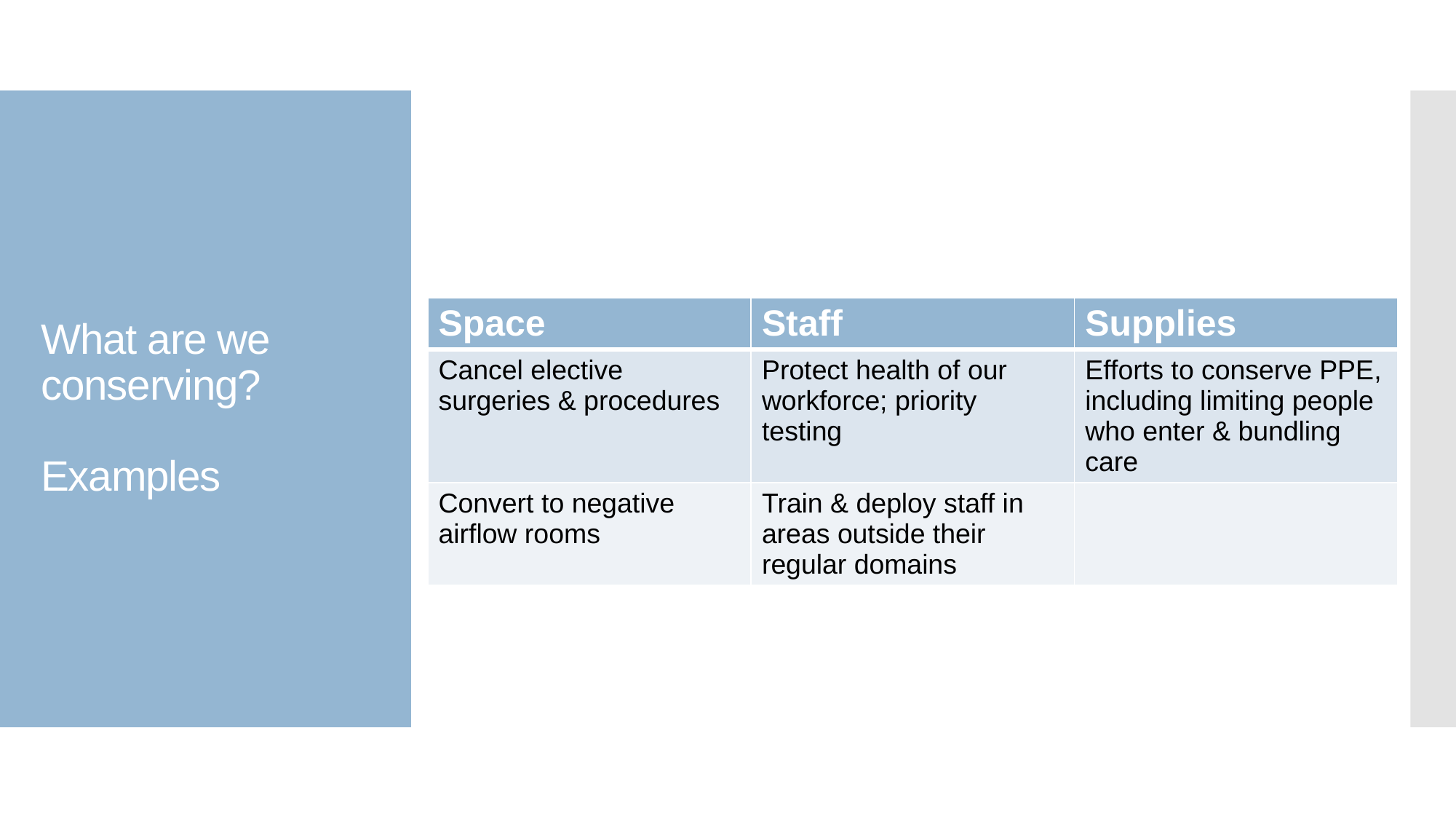

# What are we conserving? Examples
| Space | Staff | Supplies |
| --- | --- | --- |
| Cancel elective surgeries & procedures | Protect health of our workforce; priority testing | Efforts to conserve PPE, including limiting people who enter & bundling care |
| Convert to negative airflow rooms | Train & deploy staff in areas outside their regular domains |  |